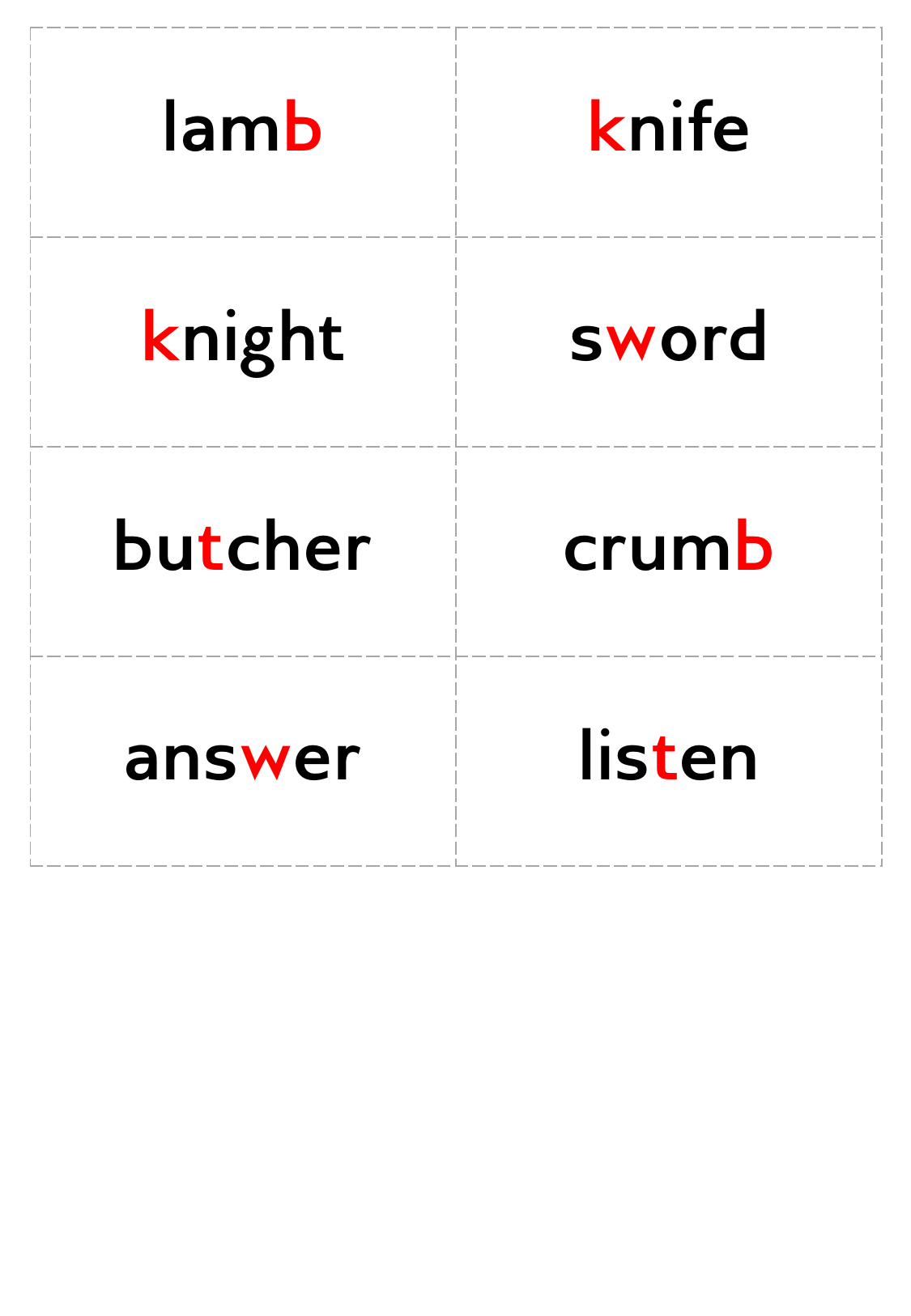

| lamb | knife |
| --- | --- |
| knight | sword |
| butcher | crumb |
| answer | listen |